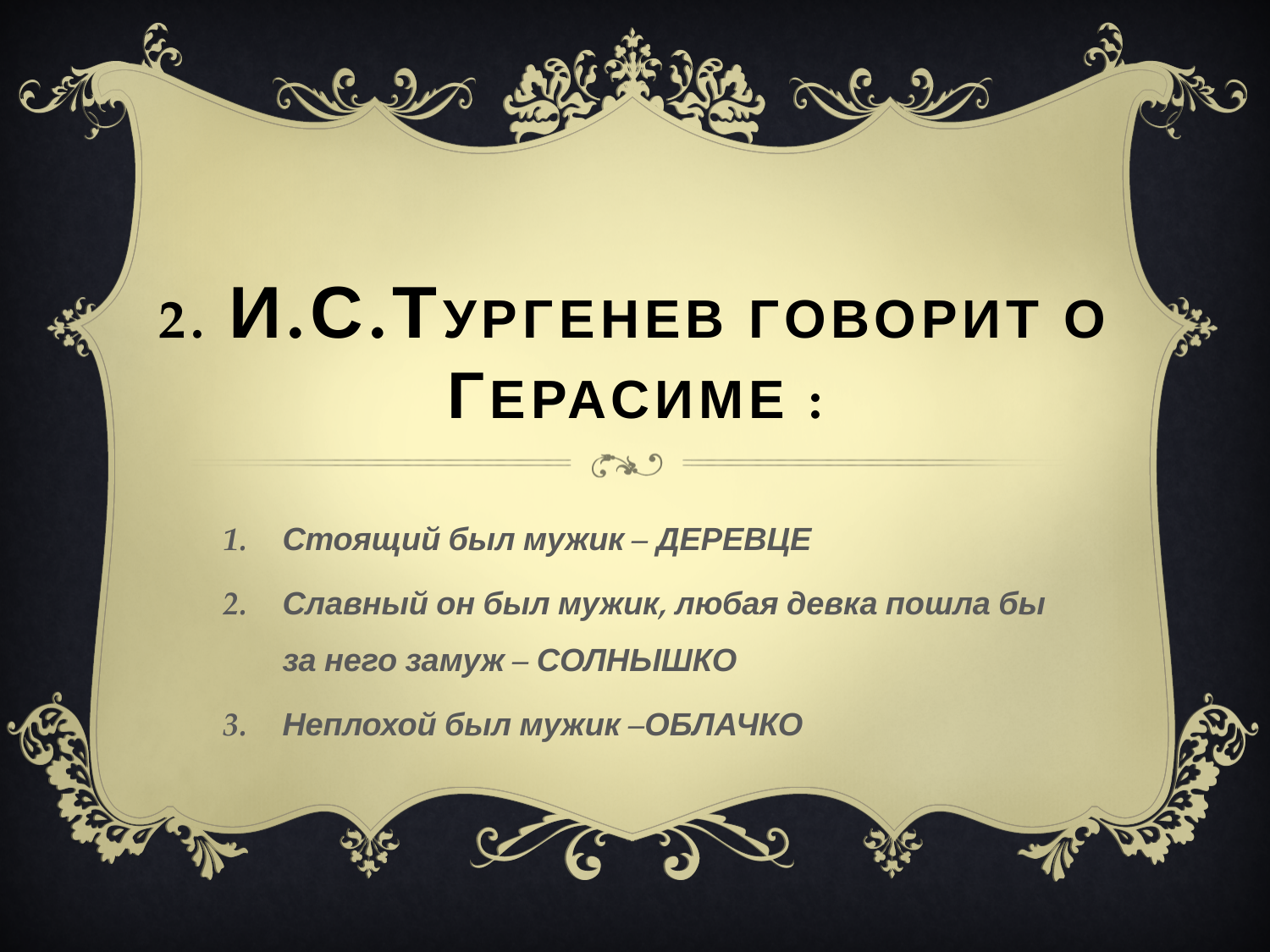

# 2. И.С.Тургенев говорит о герасиме :
Стоящий был мужик – ДЕРЕВЦЕ
Славный он был мужик, любая девка пошла бы за него замуж – СОЛНЫШКО
Неплохой был мужик –ОБЛАЧКО